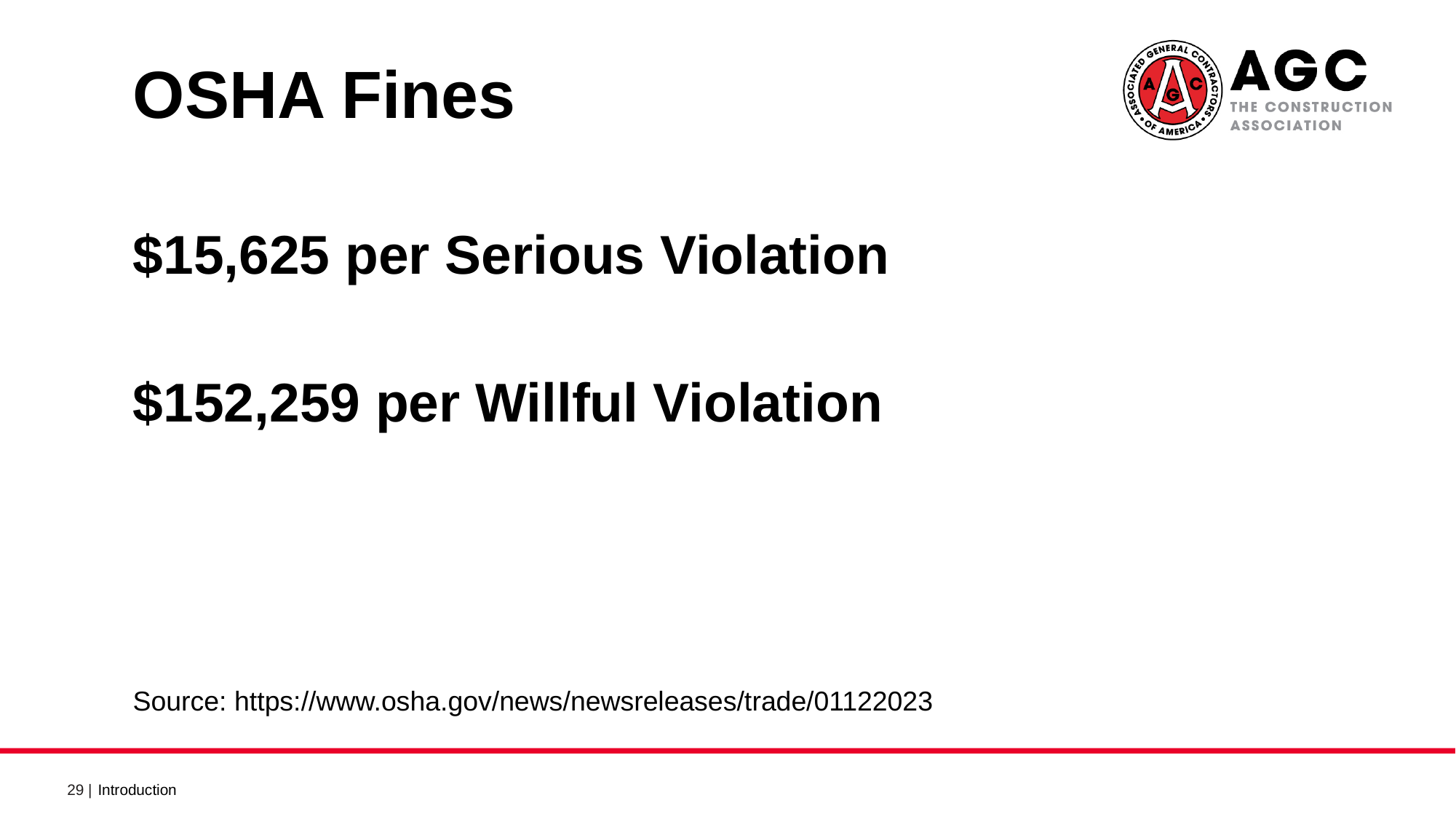

OSHA Fines
$15,625 per Serious Violation

$152,259 per Willful Violation
Source: https://www.osha.gov/news/newsreleases/trade/01122023
Introduction